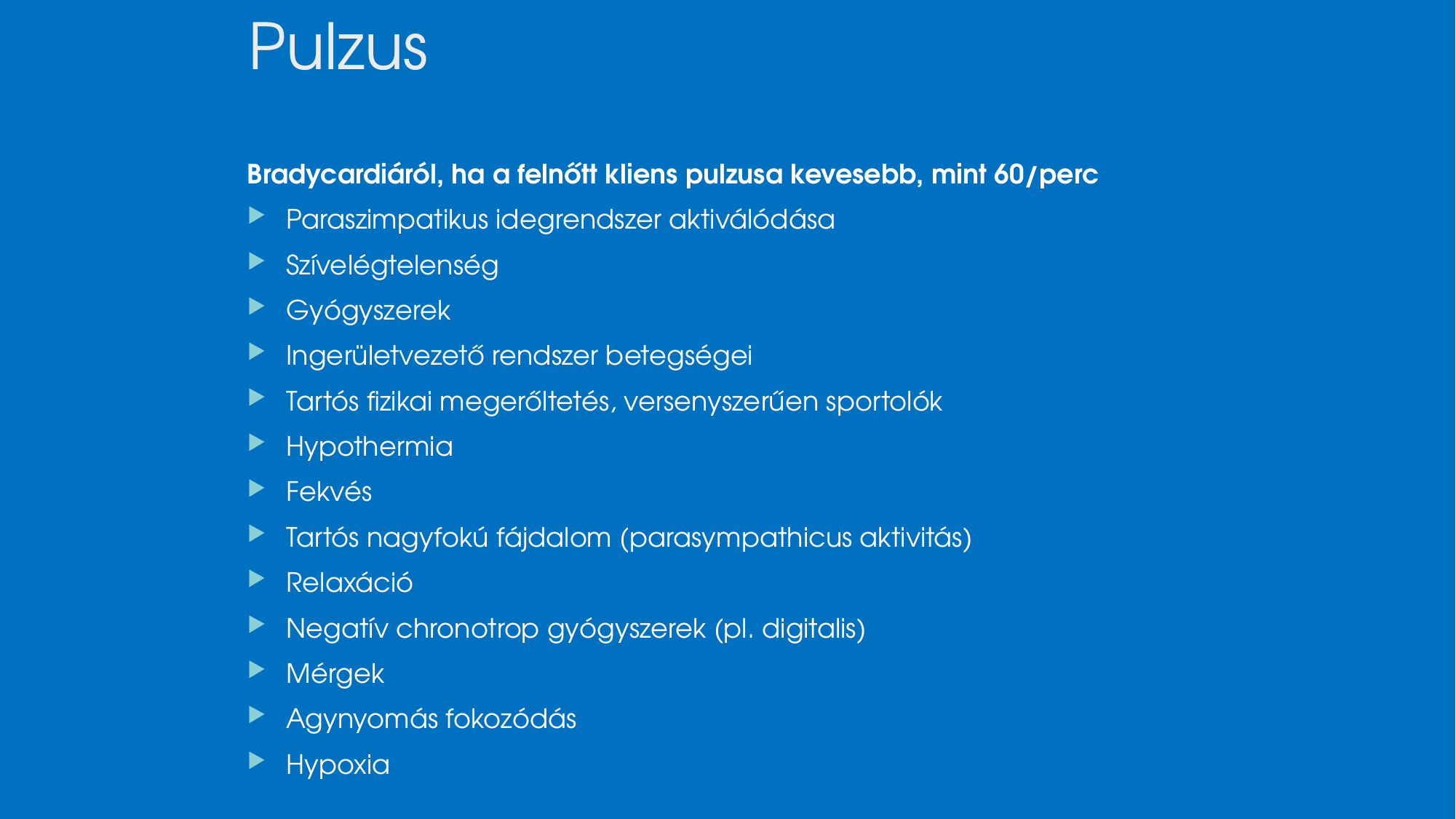

# Pulzus
Bradycardiáról, ha a felnőtt kliens pulzusa kevesebb, mint 60/perc
Paraszimpatikus idegrendszer aktiválódása
Szívelégtelenség
Gyógyszerek
Ingerületvezető rendszer betegségei
Tartós fizikai megerőltetés, versenyszerűen sportolók
Hypothermia
Fekvés
Tartós nagyfokú fájdalom (parasympathicus aktivitás)
Relaxáció
Negatív chronotrop gyógyszerek (pl. digitalis)
Mérgek
Agynyomás fokozódás
Hypoxia